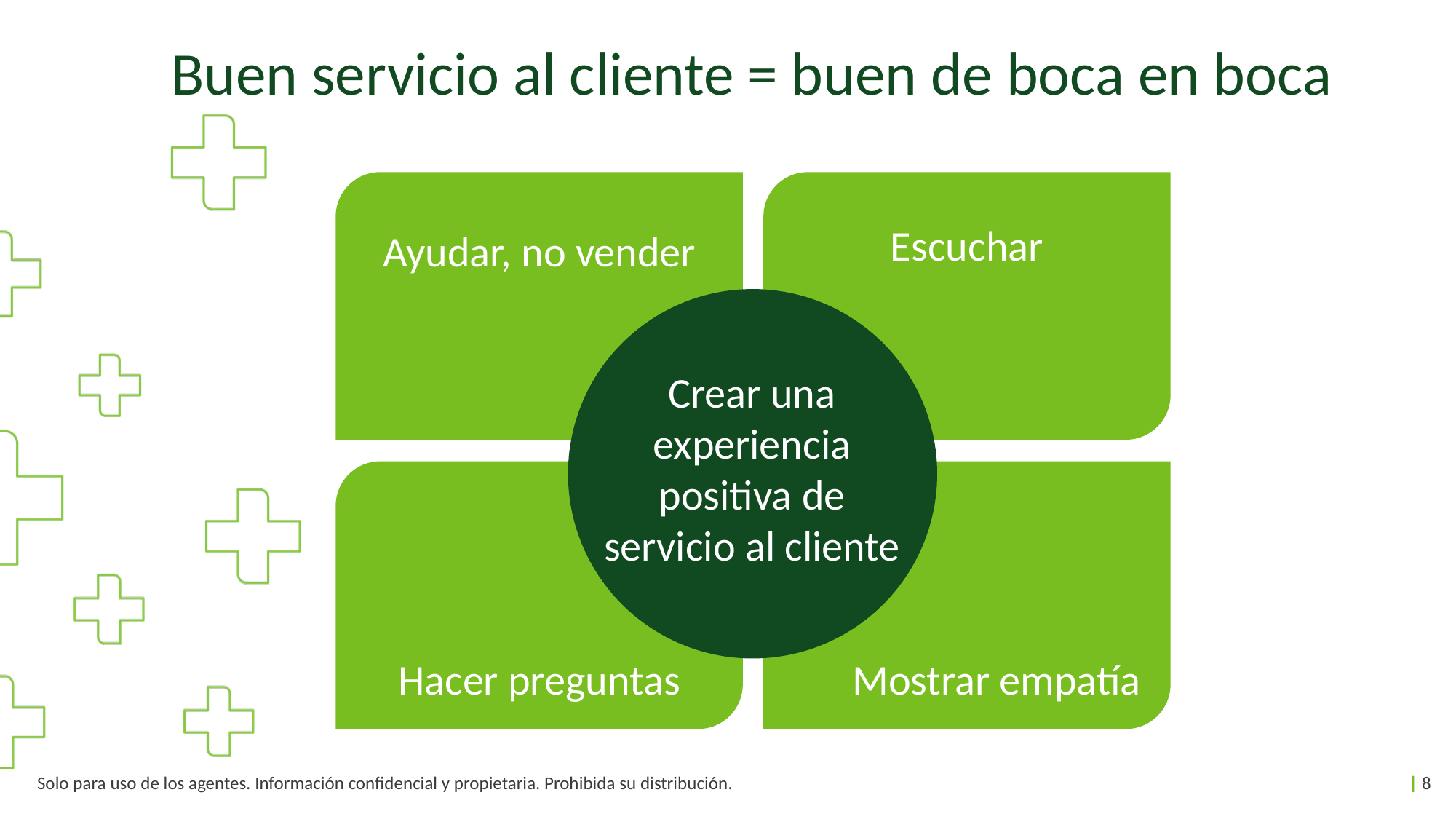

Buen servicio al cliente = buen de boca en boca

Escuchar
Ayudar, no vender

Crear una experiencia positiva de servicio al cliente

Hacer preguntas
Mostrar empatía
Solo para uso de los agentes. Información confidencial y propietaria. Prohibida su distribución.
| 8